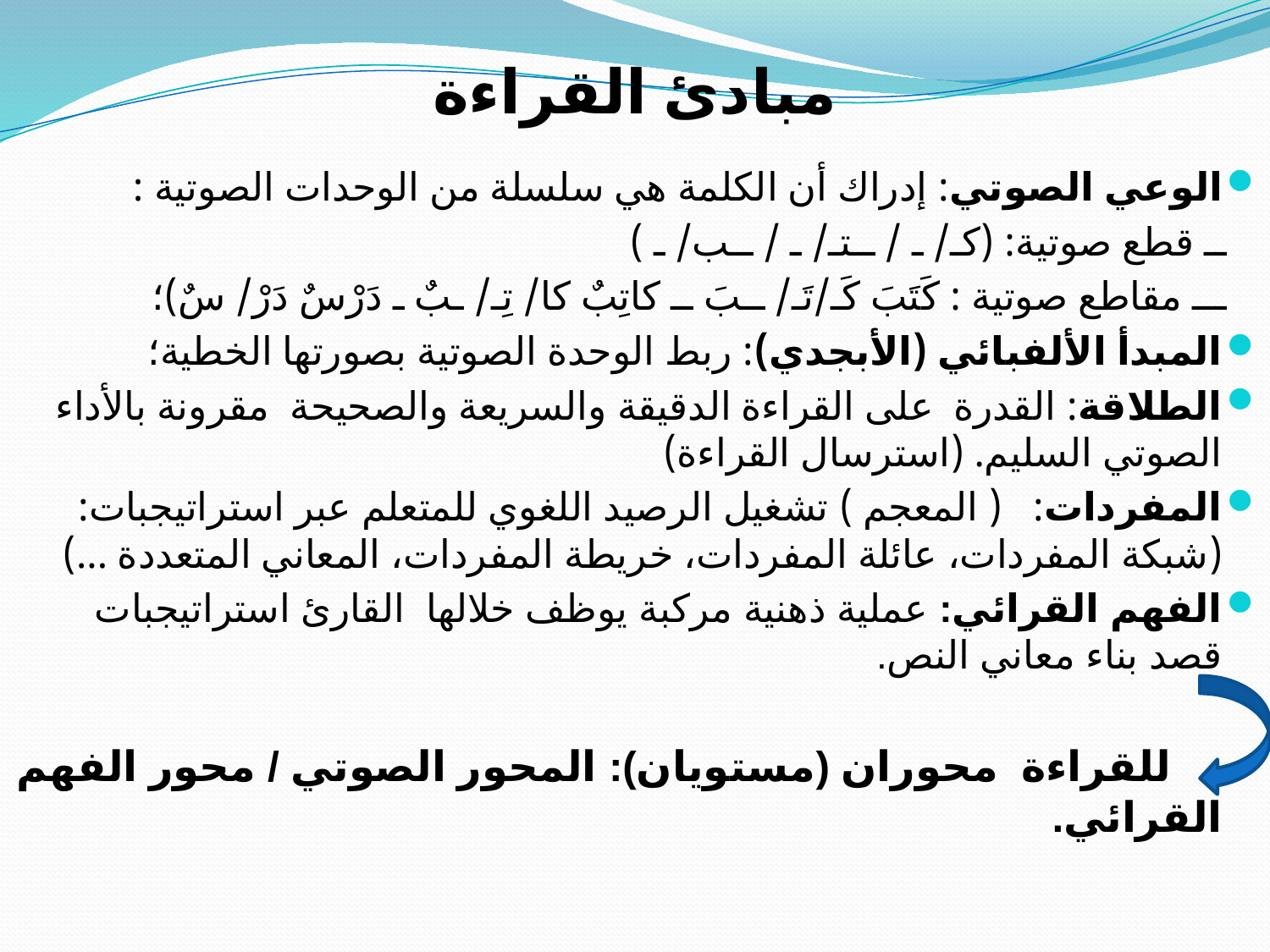

# مبادئ القراءة
الوعي الصوتي: إدراك أن الكلمة هي سلسلة من الوحدات الصوتية :
   ــ قطع صوتية: (كـ/ ـ / ــتـ/ ـ / ــب/ ـ )
   ـــ مقاطع صوتية : كَتَبَ كَـ/تَـ/ ــبَ ــ كاتِبٌ كا/ تِـ/ ـبٌ ـ دَرْسٌ دَرْ/ سٌ)؛
المبدأ الألفبائي (الأبجدي): ربط الوحدة الصوتية بصورتها الخطية؛
الطلاقة: القدرة  على القراءة الدقيقة والسريعة والصحيحة  مقرونة بالأداء الصوتي السليم. (استرسال القراءة)
المفردات:   ( المعجم ) تشغيل الرصيد اللغوي للمتعلم عبر استراتيجبات: (شبكة المفردات، عائلة المفردات، خريطة المفردات، المعاني المتعددة ...)
الفهم القرائي: عملية ذهنية مركبة يوظف خلالها  القارئ استراتيجبات قصد بناء معاني النص.

        للقراءة  محوران (مستويان): المحور الصوتي / محور الفهم القرائي.